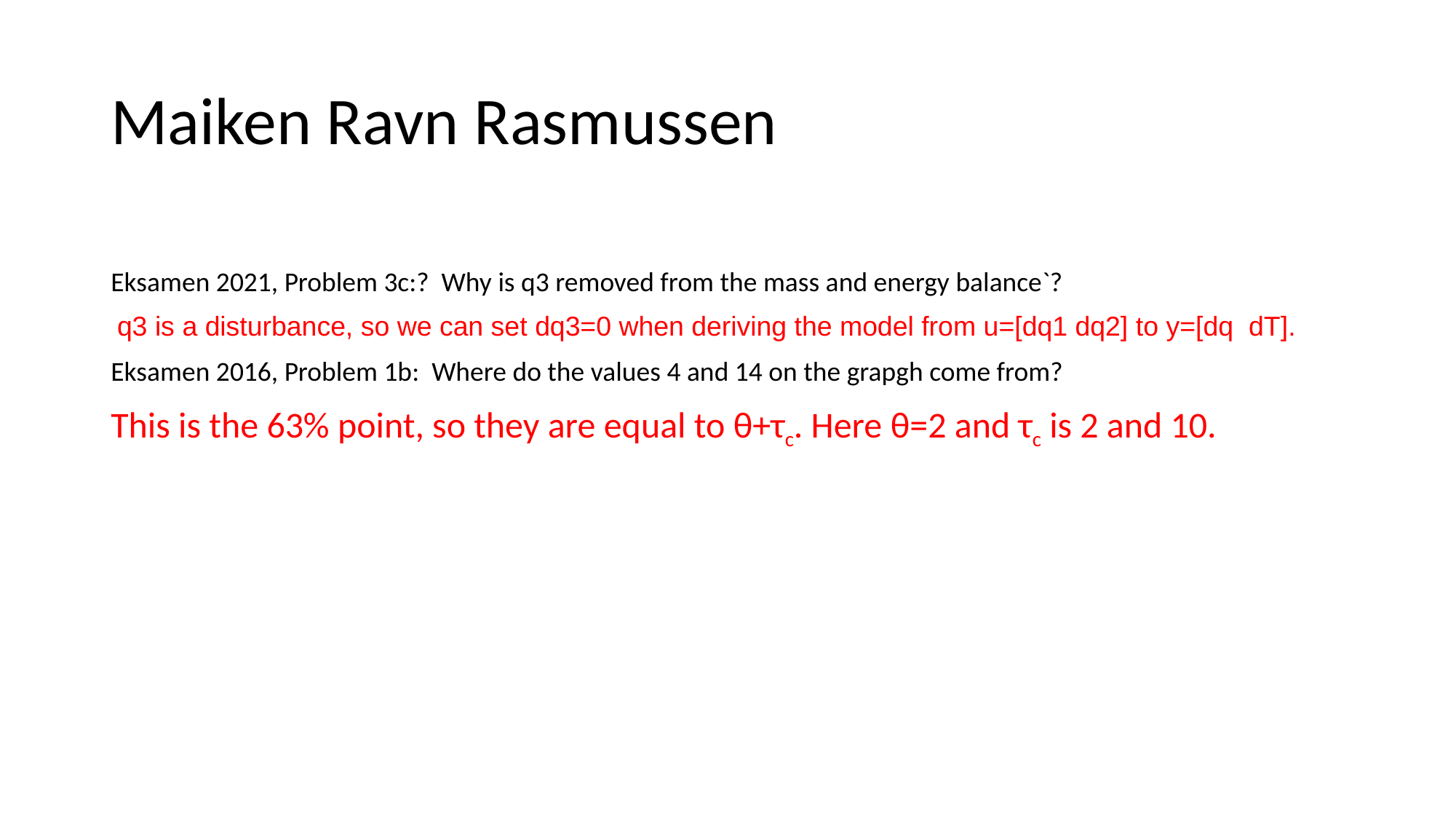

# Maiken Ravn Rasmussen

Eksamen 2021, Problem 3c:?  Why is q3 removed from the mass and energy balance`?
 q3 is a disturbance, so we can set dq3=0 when deriving the model from u=[dq1 dq2] to y=[dq  dT].
Eksamen 2016, Problem 1b:  Where do the values 4 and 14 on the grapgh come from?
This is the 63% point, so they are equal to θ+τc. Here θ=2 and τc is 2 and 10.